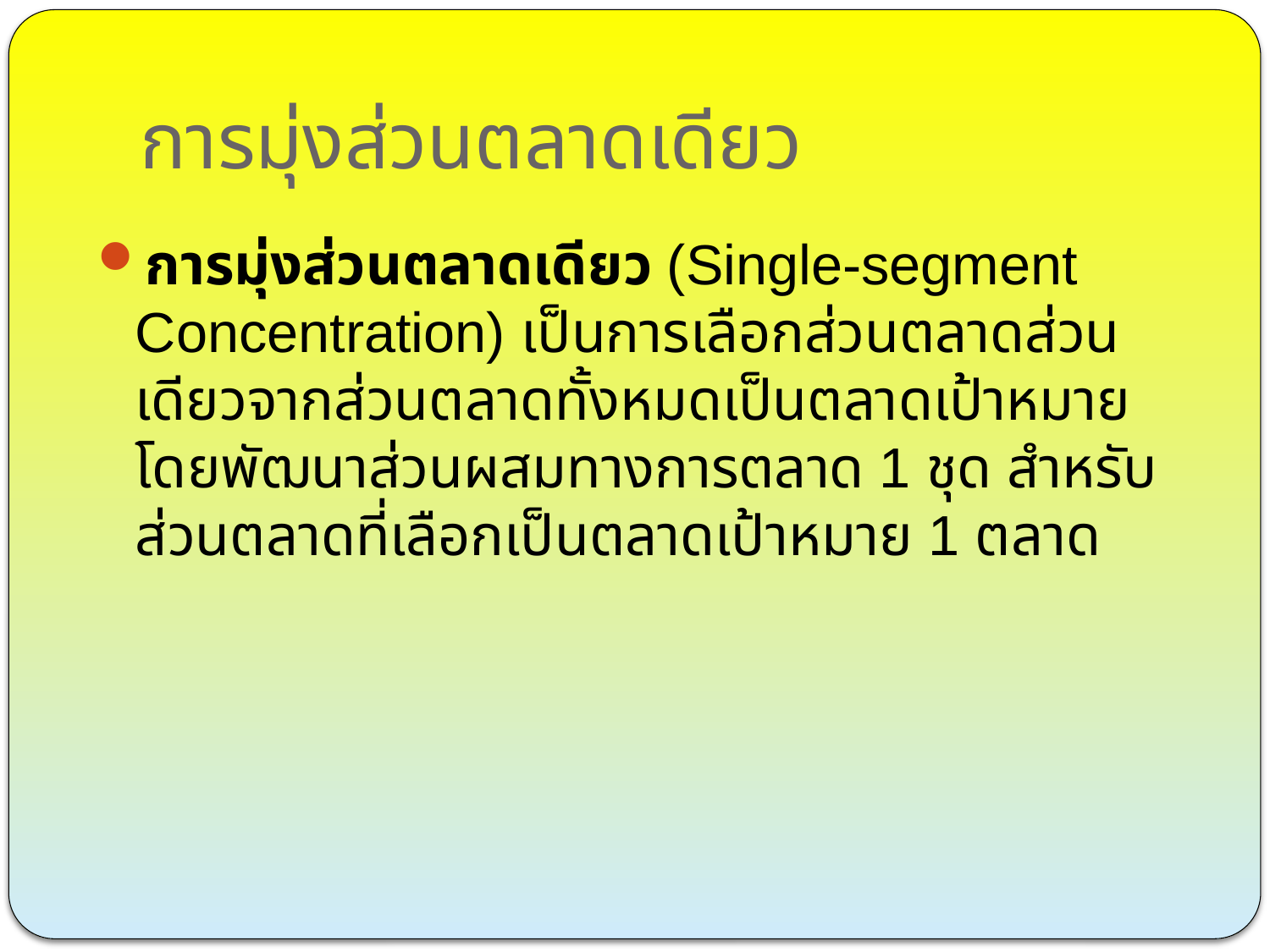

# การมุ่งส่วนตลาดเดียว
การมุ่งส่วนตลาดเดียว (Single-segment Concentration) เป็นการเลือกส่วนตลาดส่วนเดียวจากส่วนตลาดทั้งหมดเป็นตลาดเป้าหมาย โดยพัฒนาส่วนผสมทางการตลาด 1 ชุด สำหรับส่วนตลาดที่เลือกเป็นตลาดเป้าหมาย 1 ตลาด